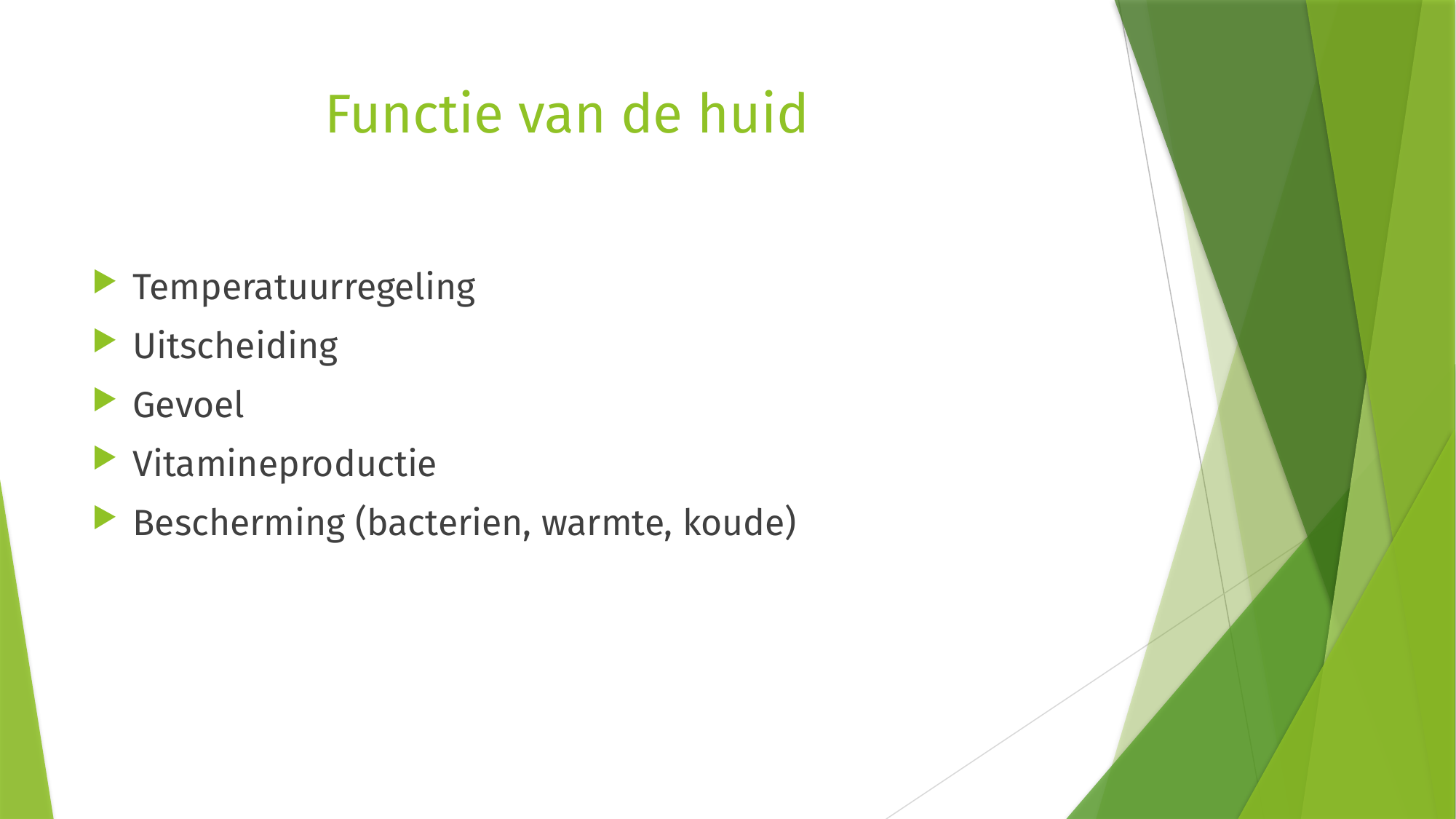

# Functie van de huid
Temperatuurregeling
Uitscheiding
Gevoel
Vitamineproductie
Bescherming (bacterien, warmte, koude)